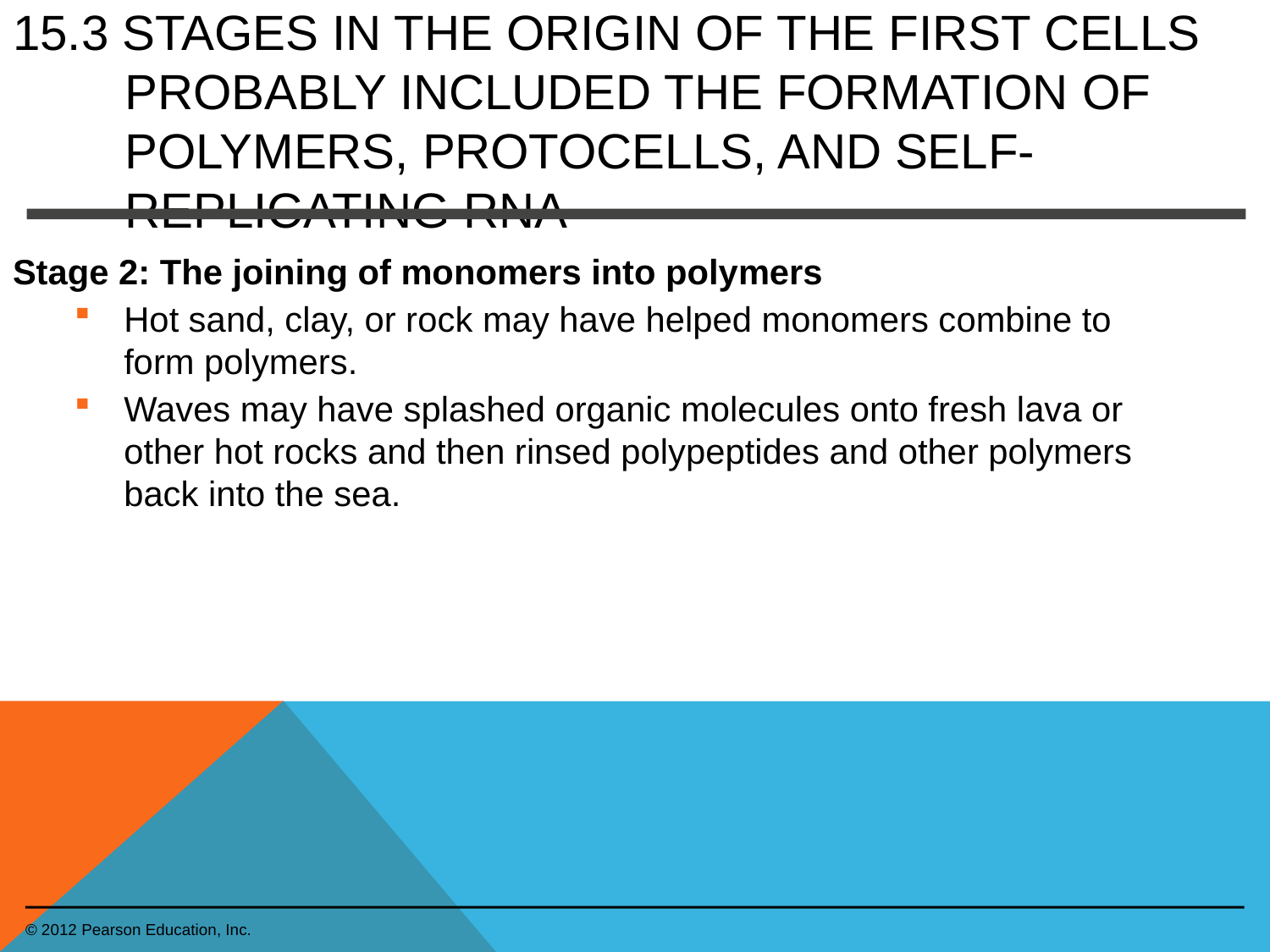

15.3 Stages in the origin of the first cells probably included the formation of polymers, protocells, and self-replicating RNA
0

Stage 2: The joining of monomers into polymers
Hot sand, clay, or rock may have helped monomers combine to form polymers.
Waves may have splashed organic molecules onto fresh lava or other hot rocks and then rinsed polypeptides and other polymers back into the sea.

© 2012 Pearson Education, Inc.